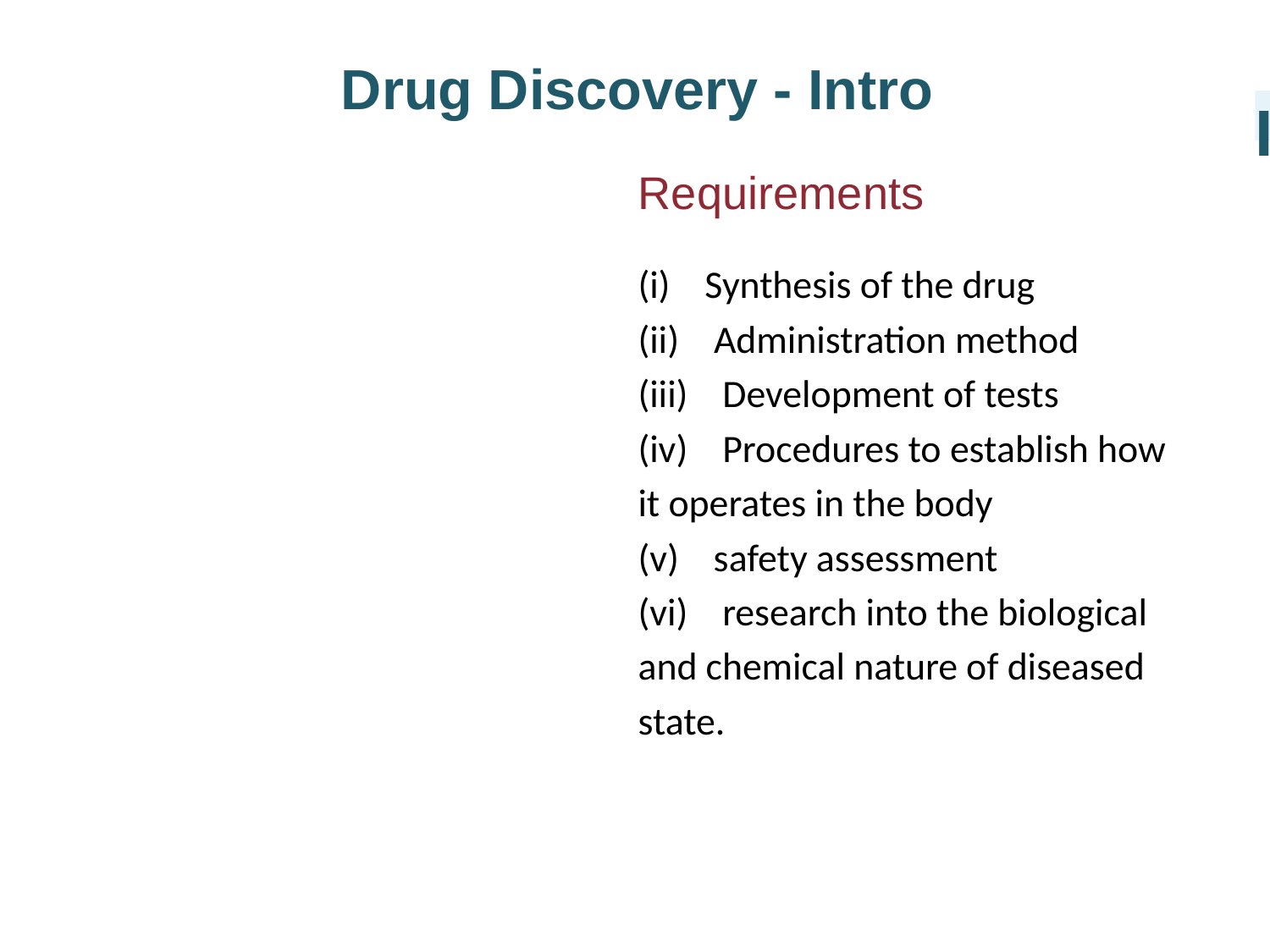

Drug Discovery - Intro
I
Requirements
(i)    Synthesis of the drug
(ii)    Administration method
(iii)    Development of tests
(iv)    Procedures to establish how it operates in the body
(v)    safety assessment
(vi)    research into the biological and chemical nature of diseased state.